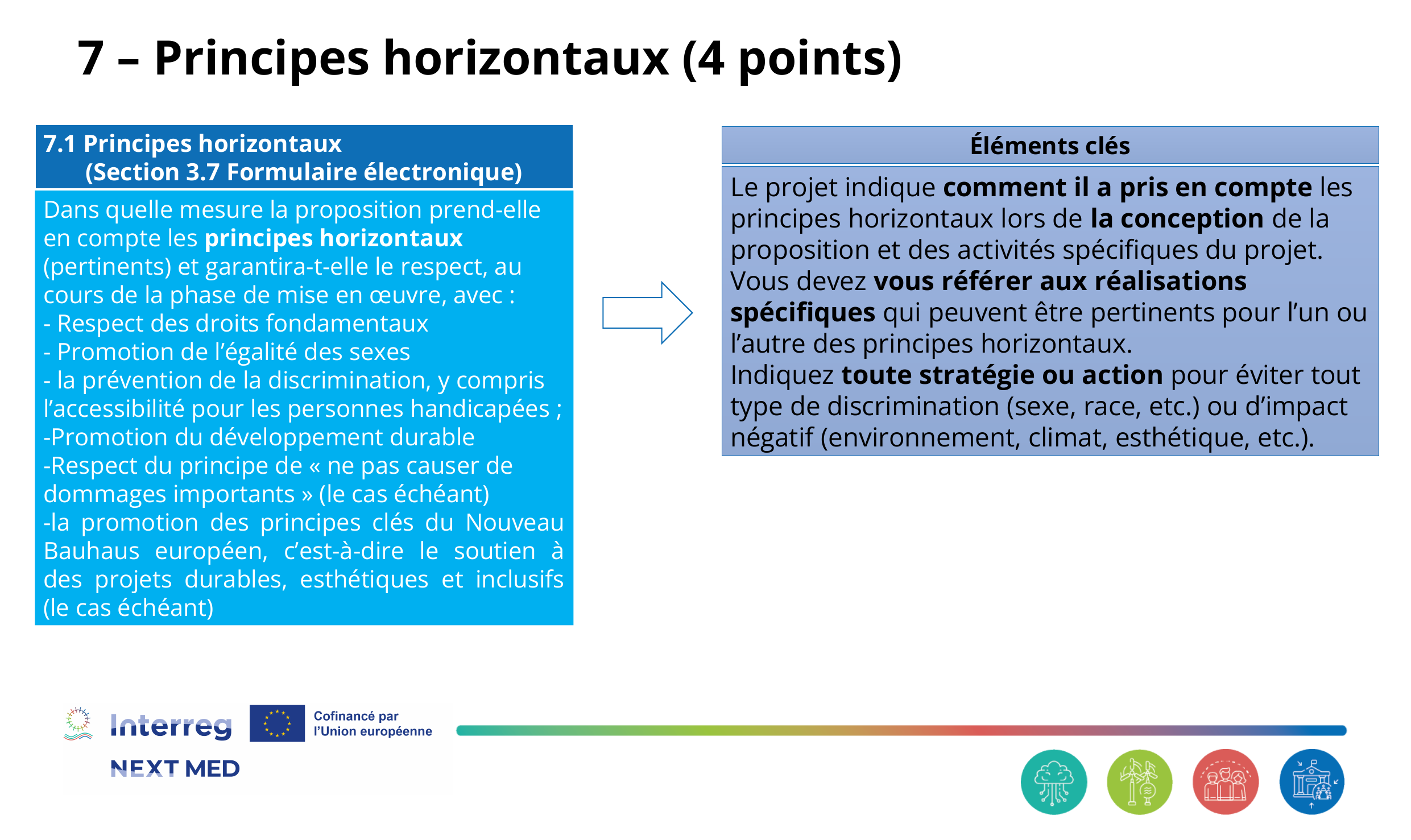

# 7 – Principes horizontaux (4 points)
7.1 Principes horizontaux
(Section 3.7 Formulaire électronique)
Dans quelle mesure la proposition prend-elle en compte les principes horizontaux (pertinents) et garantira-t-elle le respect, au cours de la phase de mise en œuvre, avec :
- Respect des droits fondamentaux
- Promotion de l’égalité des sexes
- la prévention de la discrimination, y compris l’accessibilité pour les personnes handicapées ;
-Promotion du développement durable
-Respect du principe de « ne pas causer de dommages importants » (le cas échéant)
-la promotion des principes clés du Nouveau Bauhaus européen, c’est-à-dire le soutien à des projets durables, esthétiques et inclusifs (le cas échéant)
Éléments clés
Le projet indique comment il a pris en compte les principes horizontaux lors de la conception de la proposition et des activités spécifiques du projet.
Vous devez vous référer aux réalisations spécifiques qui peuvent être pertinents pour l’un ou l’autre des principes horizontaux.
Indiquez toute stratégie ou action pour éviter tout type de discrimination (sexe, race, etc.) ou d’impact négatif (environnement, climat, esthétique, etc.).